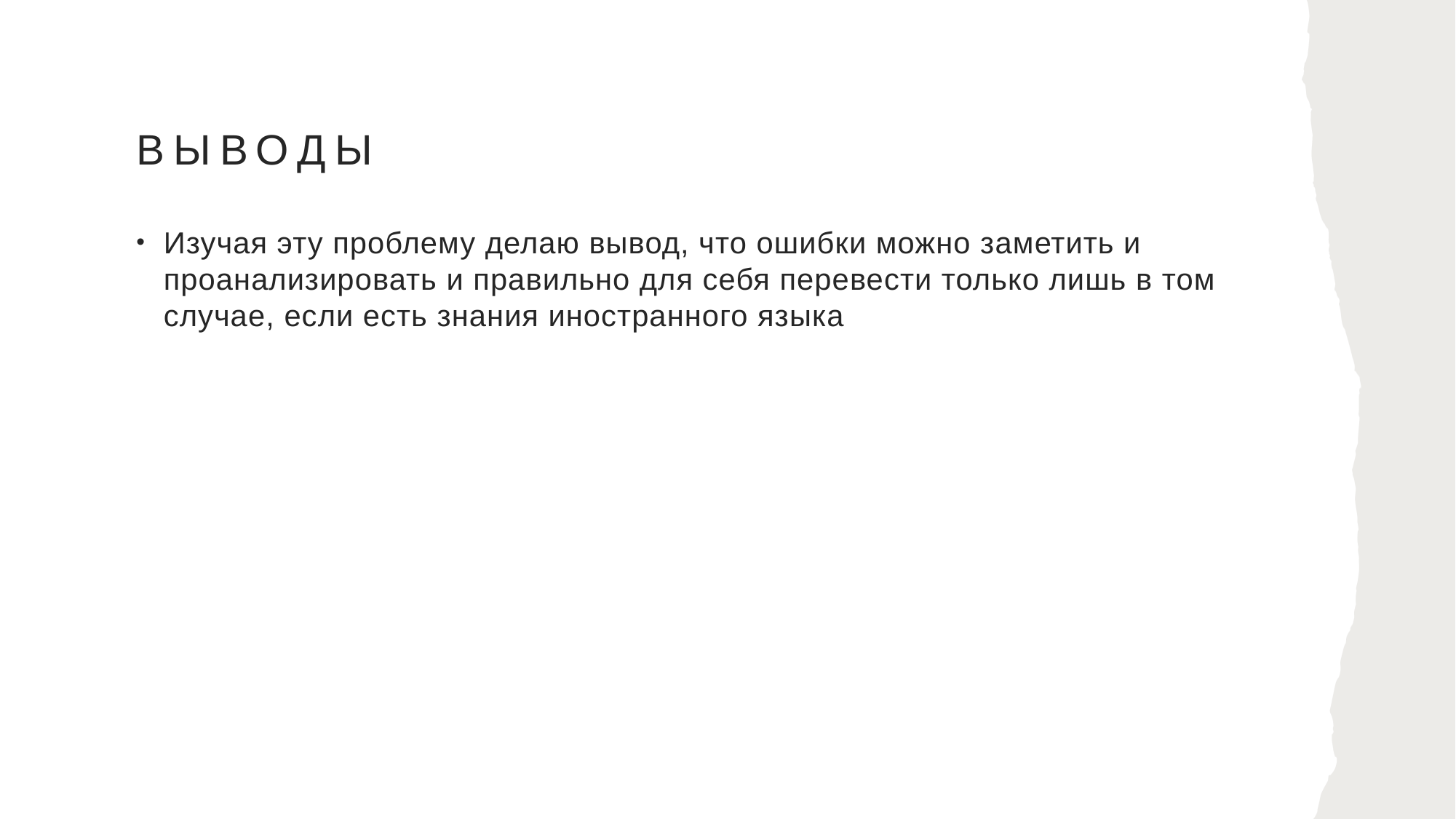

# Выводы
Изучая эту проблему делаю вывод, что ошибки можно заметить и проанализировать и правильно для себя перевести только лишь в том случае, если есть знания иностранного языка